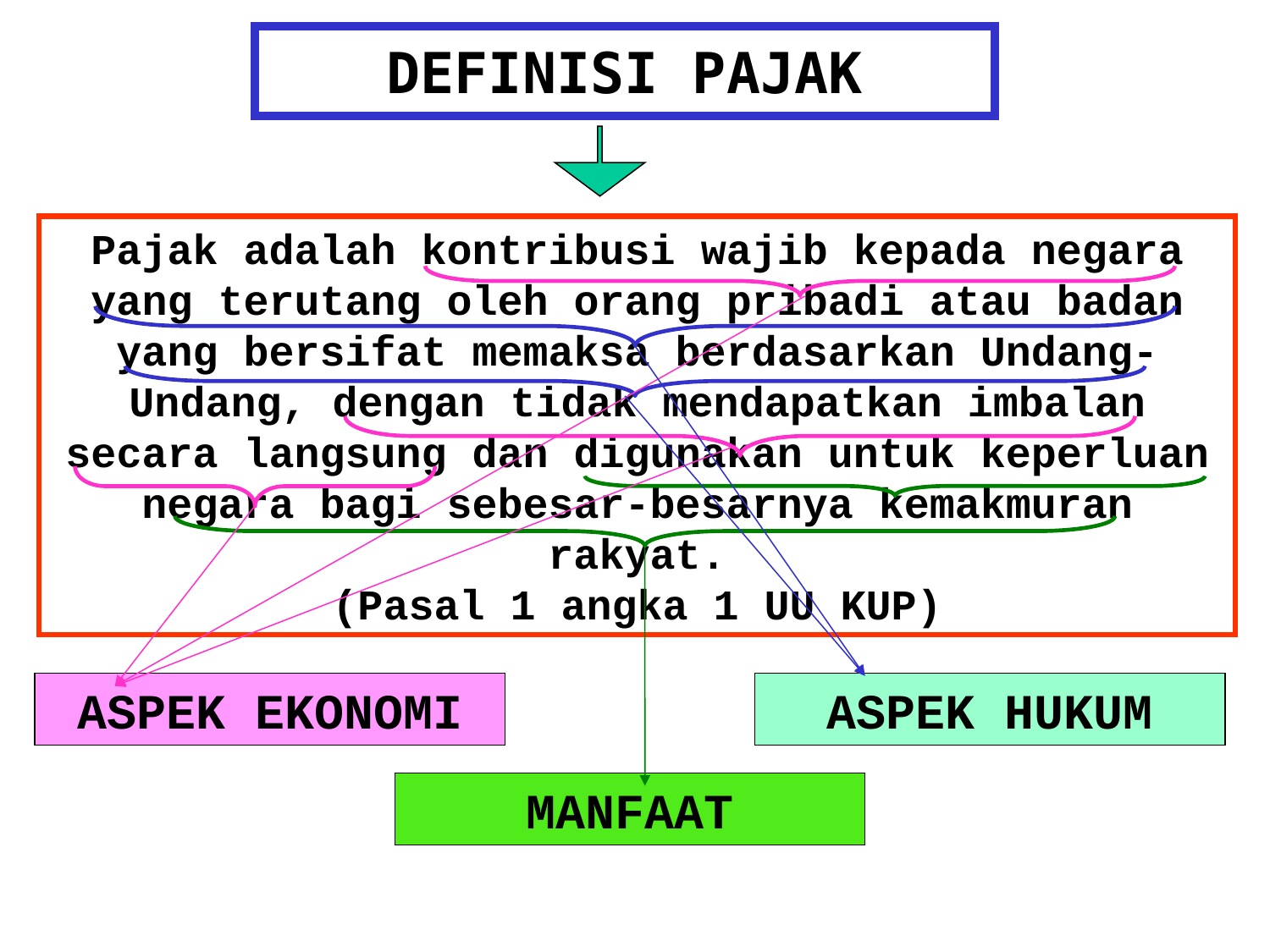

# DEFINISI PAJAK

Pajak adalah kontribusi wajib kepada negara yang terutang oleh orang pribadi atau badan yang bersifat memaksa berdasarkan Undang-Undang, dengan tidak mendapatkan imbalan secara langsung dan digunakan untuk keperluan negara bagi sebesar-besarnya kemakmuran rakyat.
(Pasal 1 angka 1 UU KUP)

ASPEK EKONOMI
ASPEK HUKUM
MANFAAT